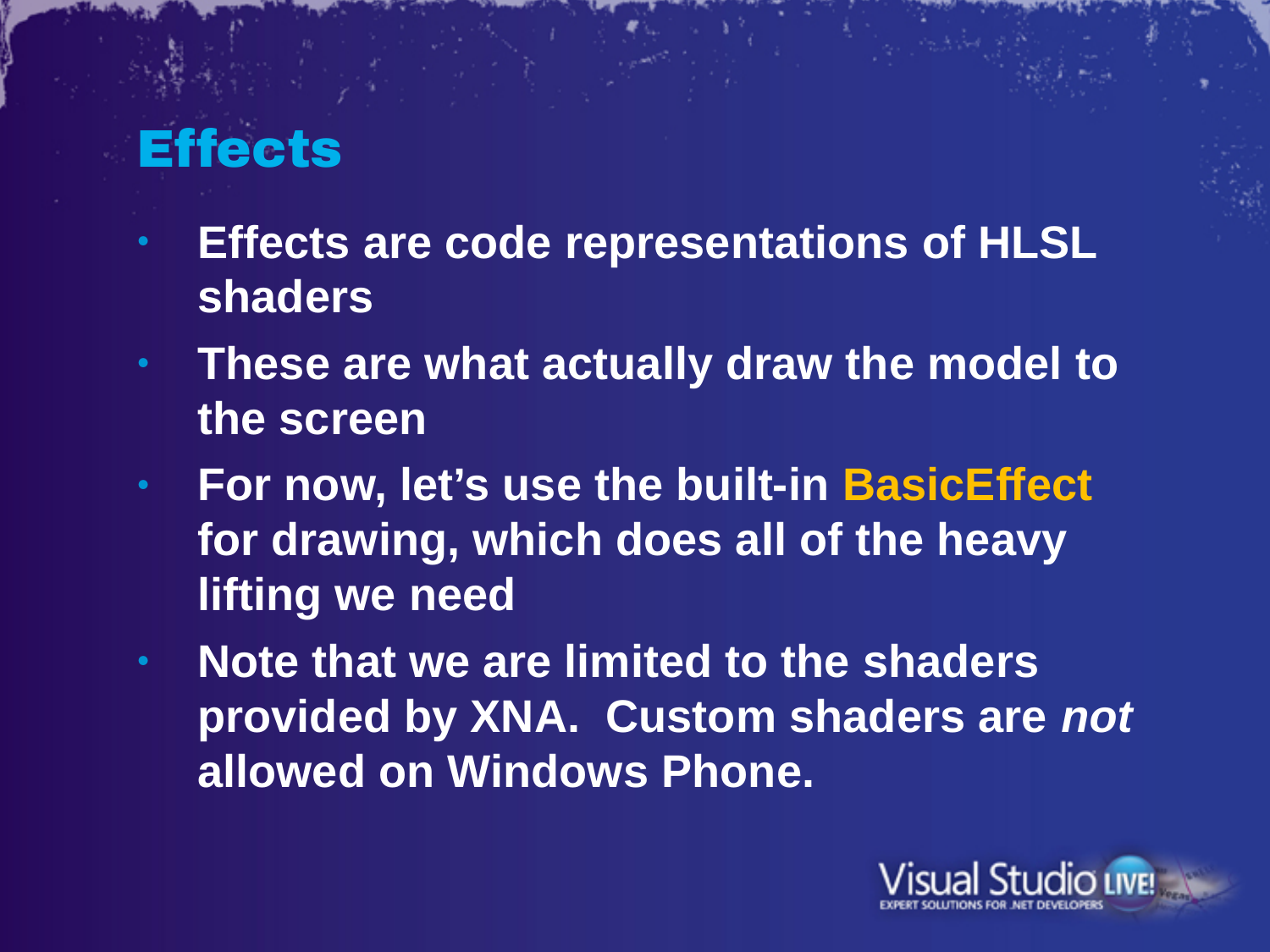

# Effects
Effects are code representations of HLSL shaders
These are what actually draw the model to the screen
For now, let’s use the built-in BasicEffect for drawing, which does all of the heavy lifting we need
Note that we are limited to the shaders provided by XNA.  Custom shaders are not allowed on Windows Phone.